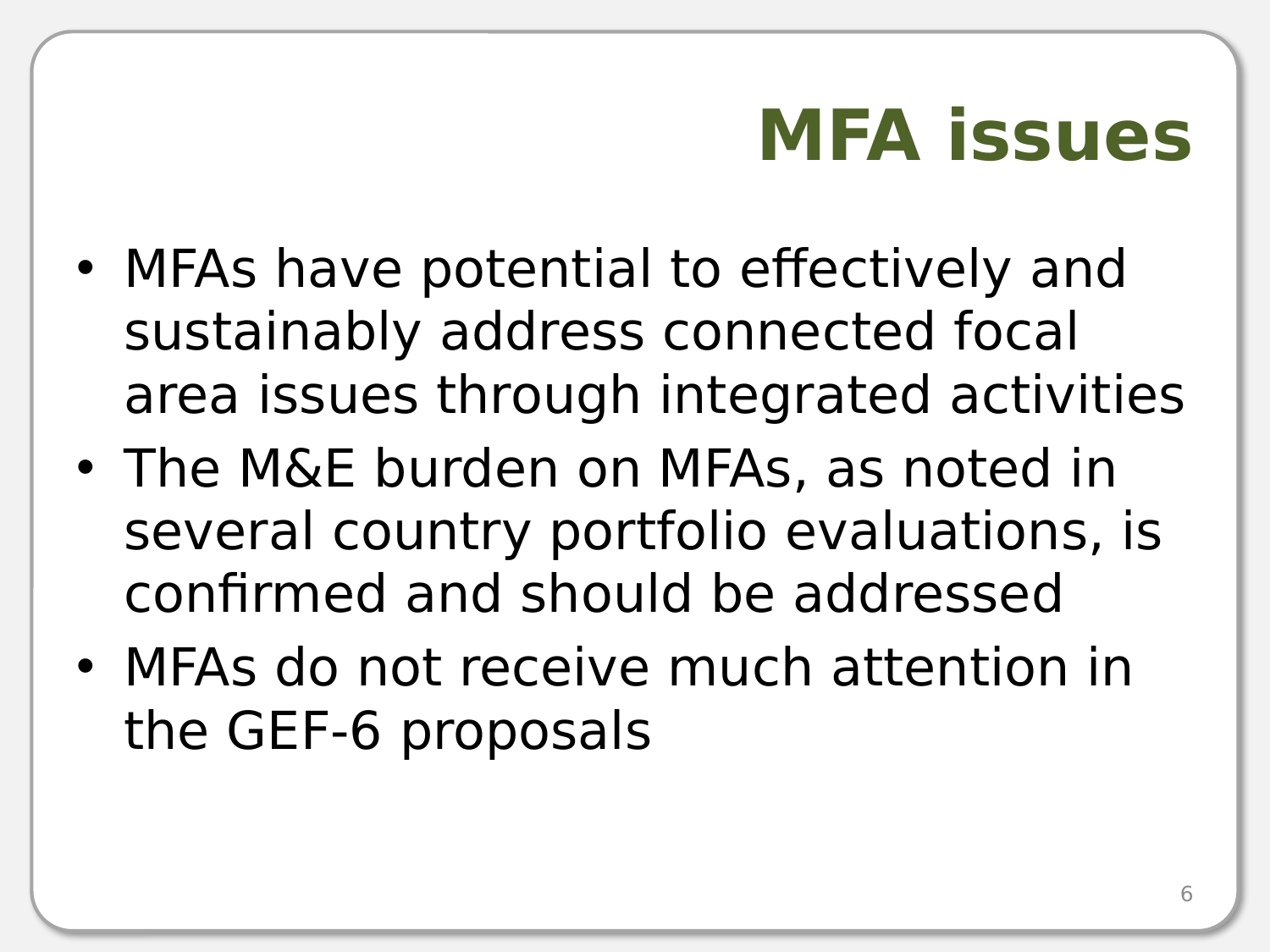

# MFA issues
MFAs have potential to effectively and sustainably address connected focal area issues through integrated activities
The M&E burden on MFAs, as noted in several country portfolio evaluations, is confirmed and should be addressed
MFAs do not receive much attention in the GEF-6 proposals
6